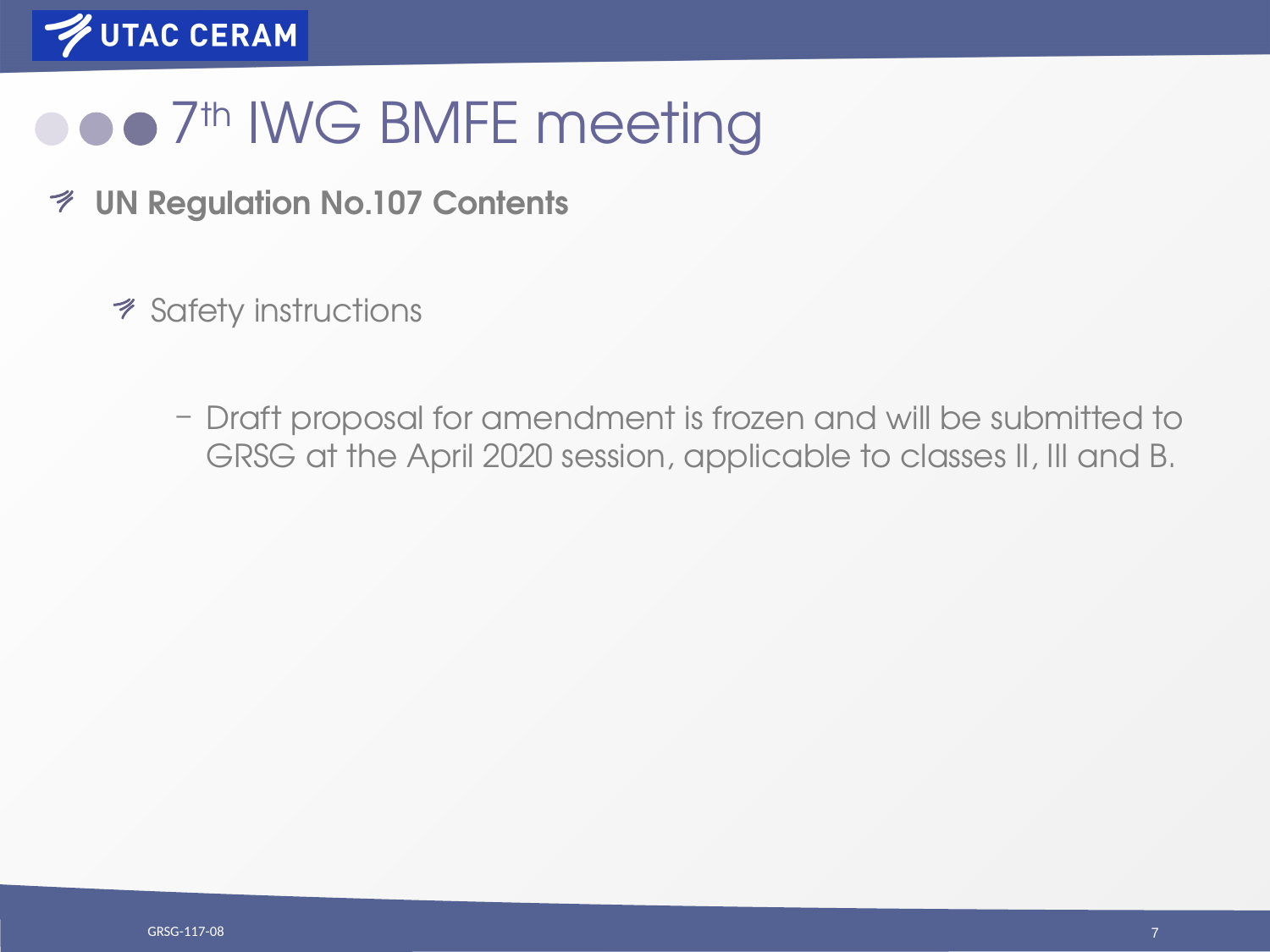

# 7th IWG BMFE meeting
UN Regulation No.107 Contents

Safety instructions

Draft proposal for amendment is frozen and will be submitted to GRSG at the April 2020 session, applicable to classes II, III and B.
GRSG-117-08